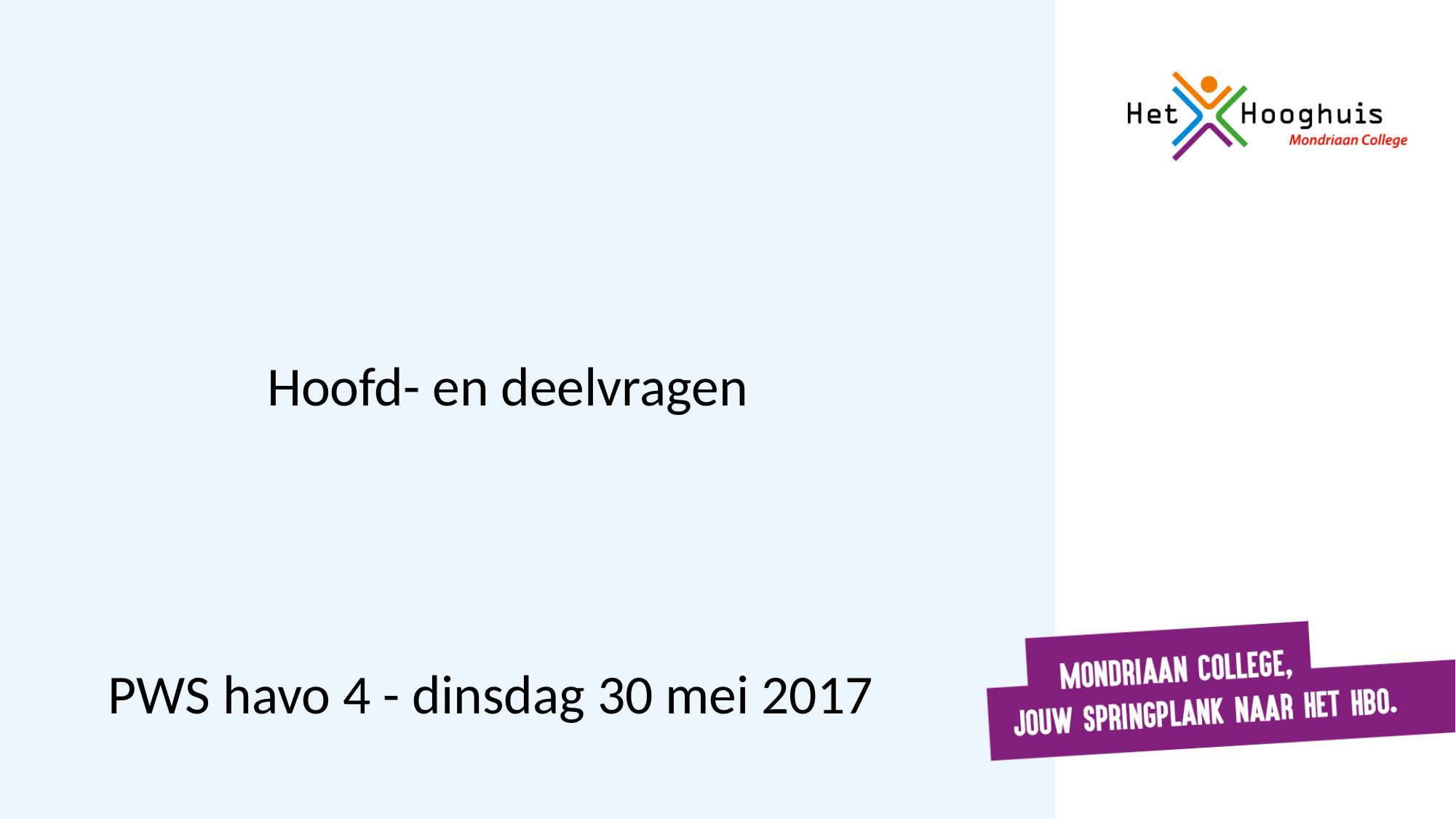

Hoofd- en deelvragen

  PWS havo 4 - dinsdag 30 mei 2017